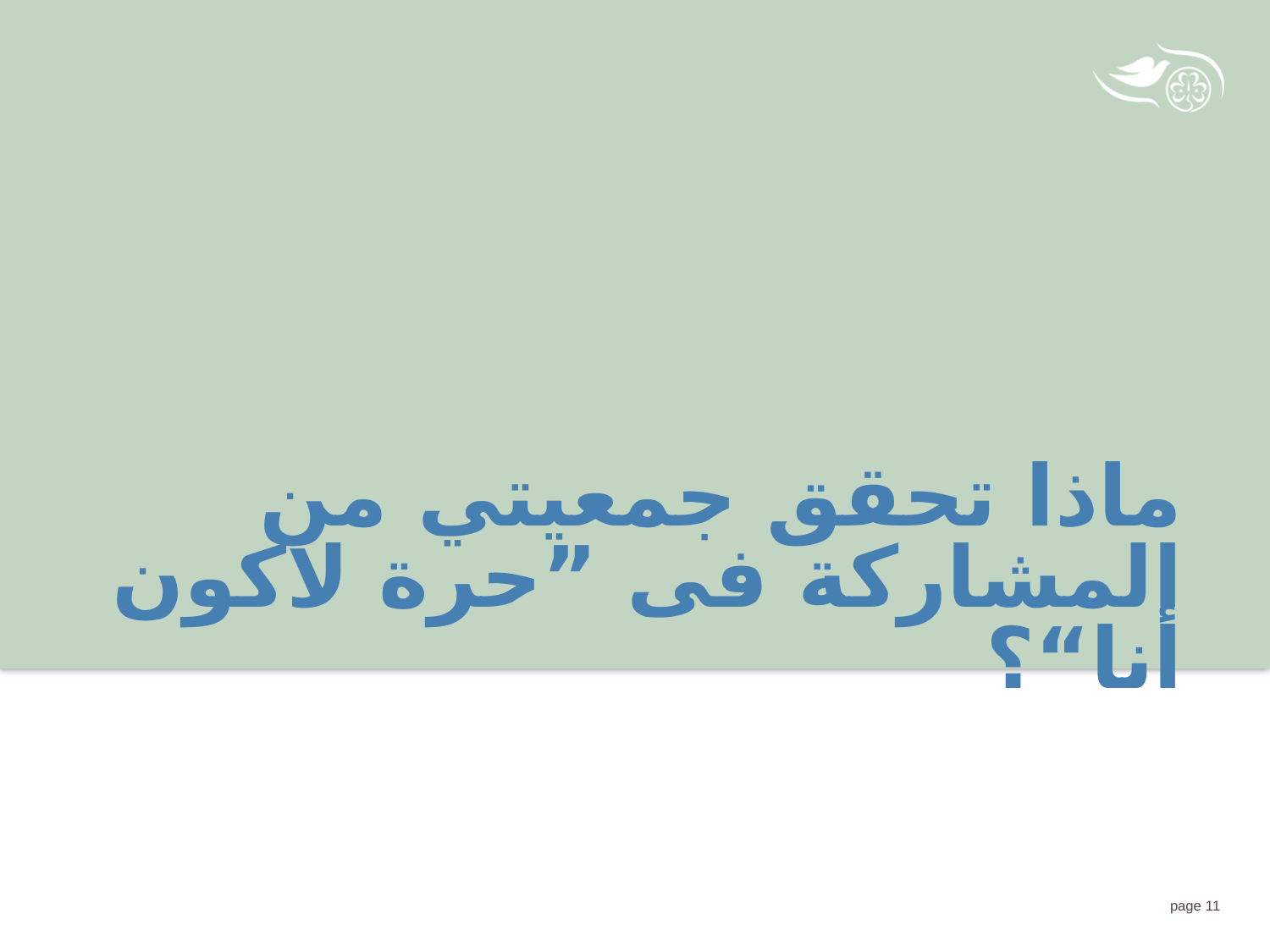

# ماذا تحقق جمعيتي من المشاركة فى ”حرة لاكون أنا“؟